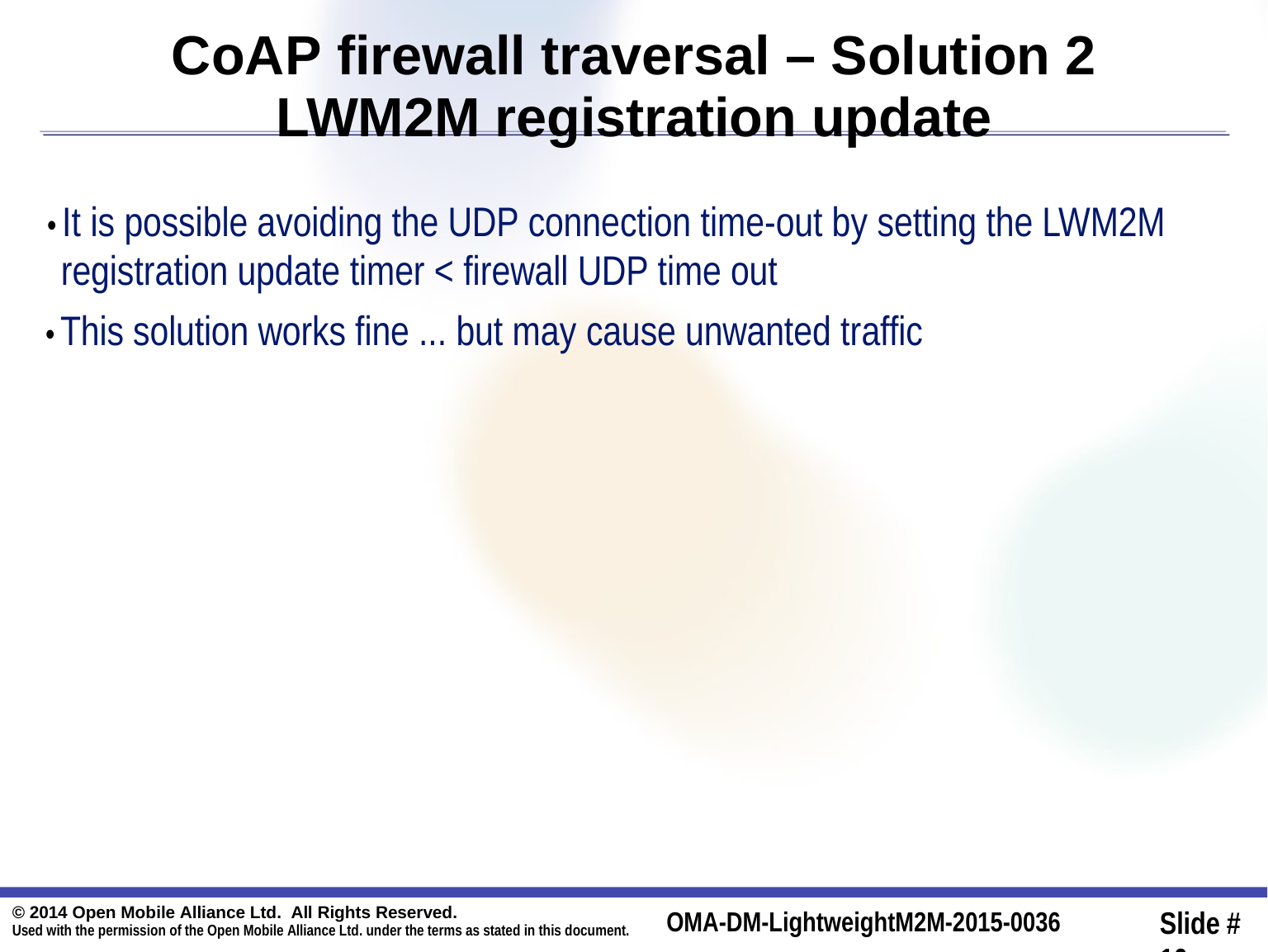

# CoAP firewall traversal – Solution 2 LWM2M registration update
• It is possible avoiding the UDP connection time-out by setting the LWM2M registration update timer < firewall UDP time out
• This solution works fine ... but may cause unwanted traffic

© 2014 Open Mobile Alliance Ltd.  All Rights Reserved.
Used with the permission of the Open Mobile Alliance Ltd. under the terms as stated in this document.
OMA-DM-LightweightM2M-2015-0036
Slide #10
[OMA-Template-WIDpresentation-20140101-I]